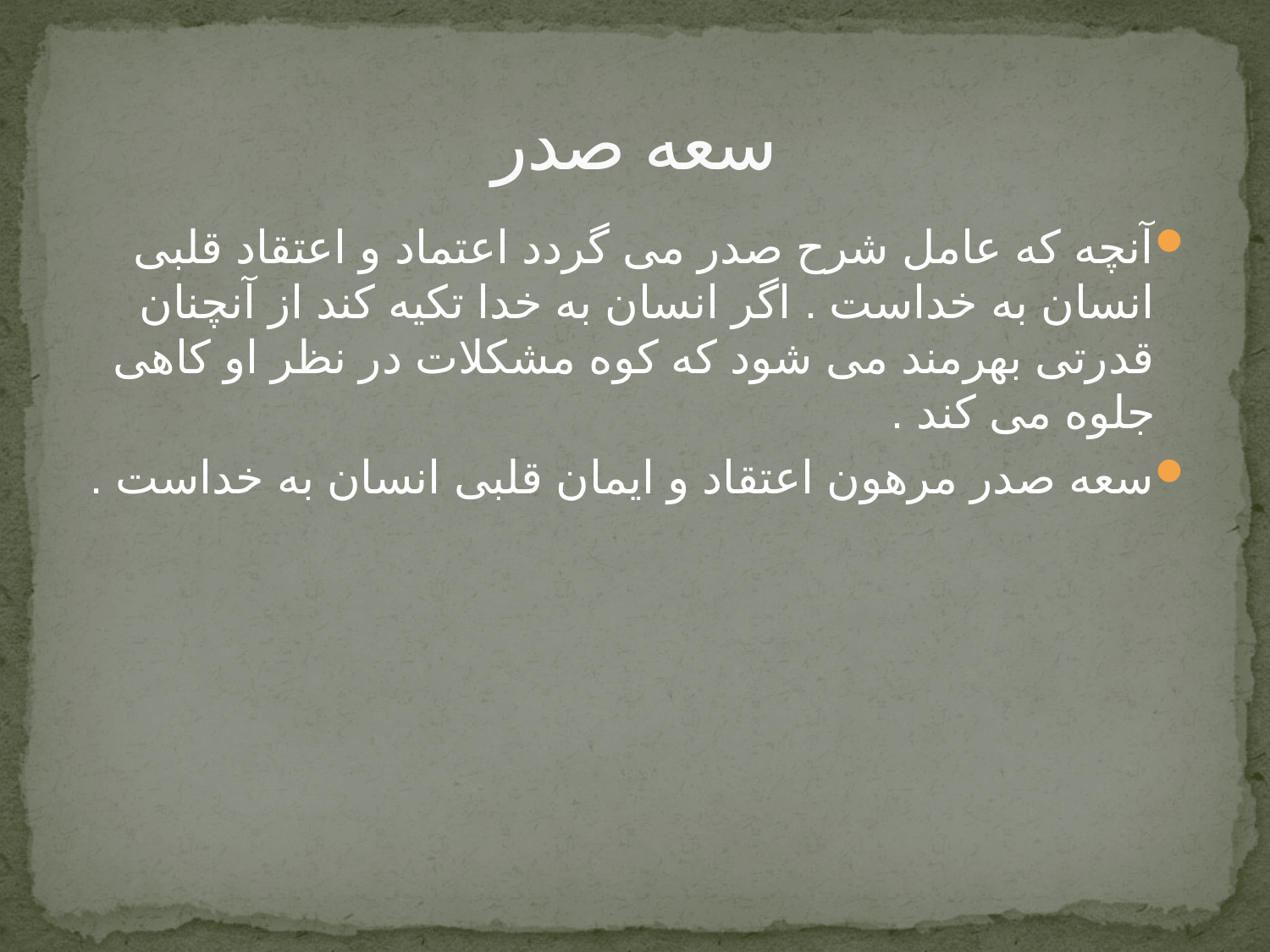

# سعه صدر
آنچه که عامل شرح صدر می گردد اعتماد و اعتقاد قلبی انسان به خداست . اگر انسان به خدا تکیه کند از آنچنان قدرتی بهرمند می شود که کوه مشکلات در نظر او کاهی جلوه می کند .
سعه صدر مرهون اعتقاد و ایمان قلبی انسان به خداست .